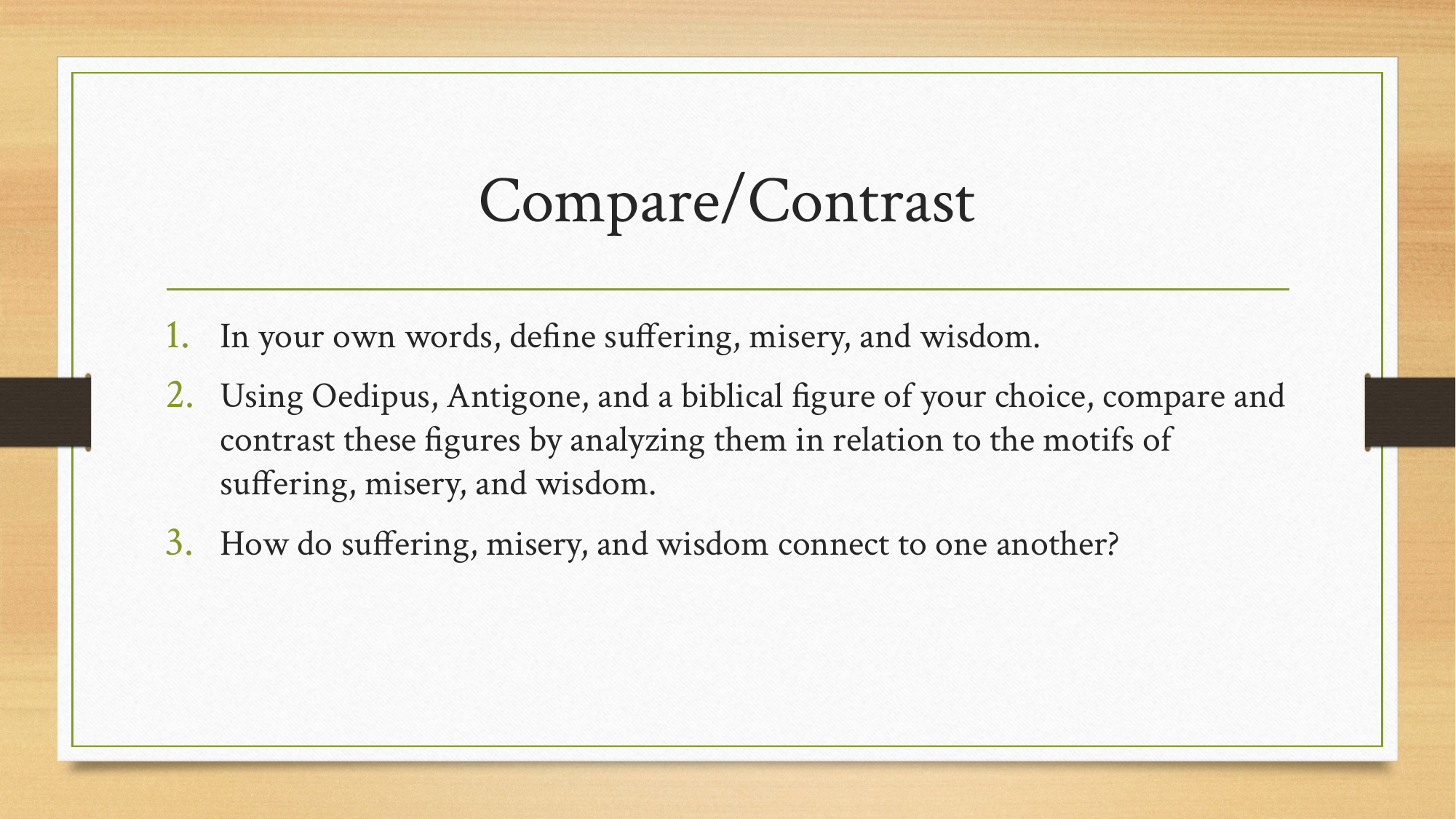

# Compare/Contrast
In your own words, define suffering, misery, and wisdom.
Using Oedipus, Antigone, and a biblical figure of your choice, compare and contrast these figures by analyzing them in relation to the motifs of suffering, misery, and wisdom.
How do suffering, misery, and wisdom connect to one another?